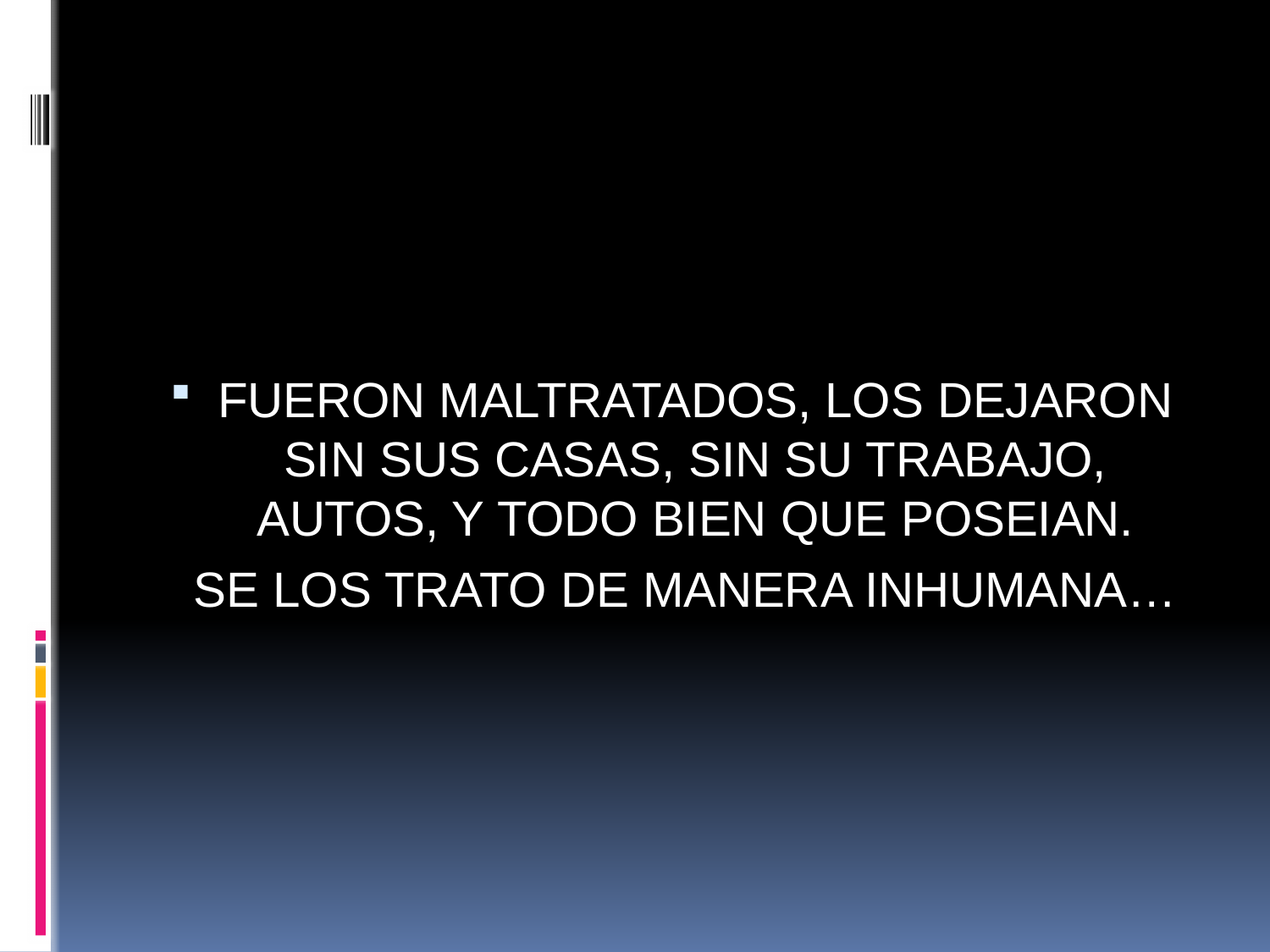

#

FUERON MALTRATADOS, LOS DEJARON SIN SUS CASAS, SIN SU TRABAJO, AUTOS, Y TODO BIEN QUE POSEIAN.
   SE LOS TRATO DE MANERA INHUMANA…